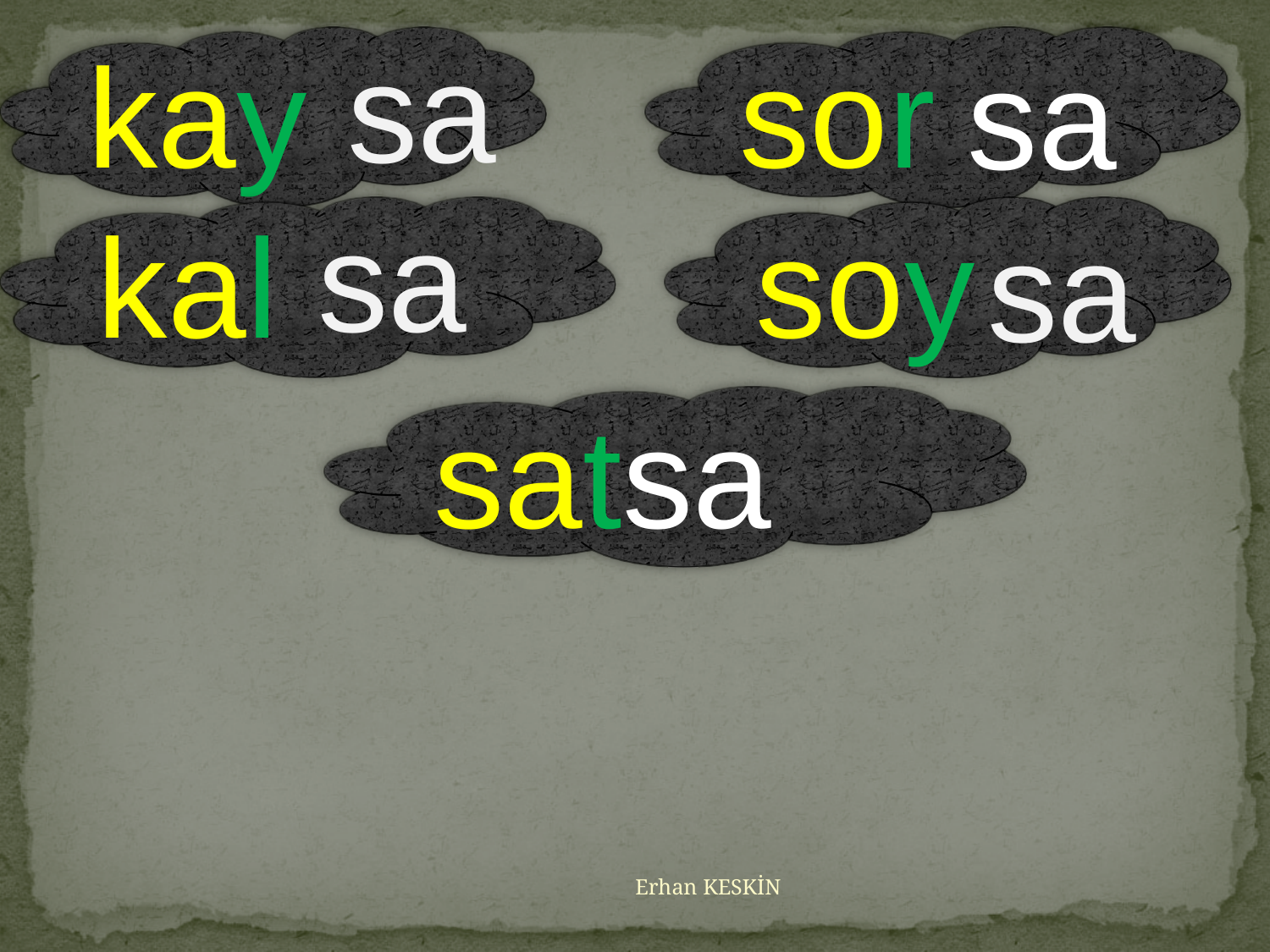

kay
sa
sor
sa
kal
sa
soy
sa
satsa

Erhan KESKİN